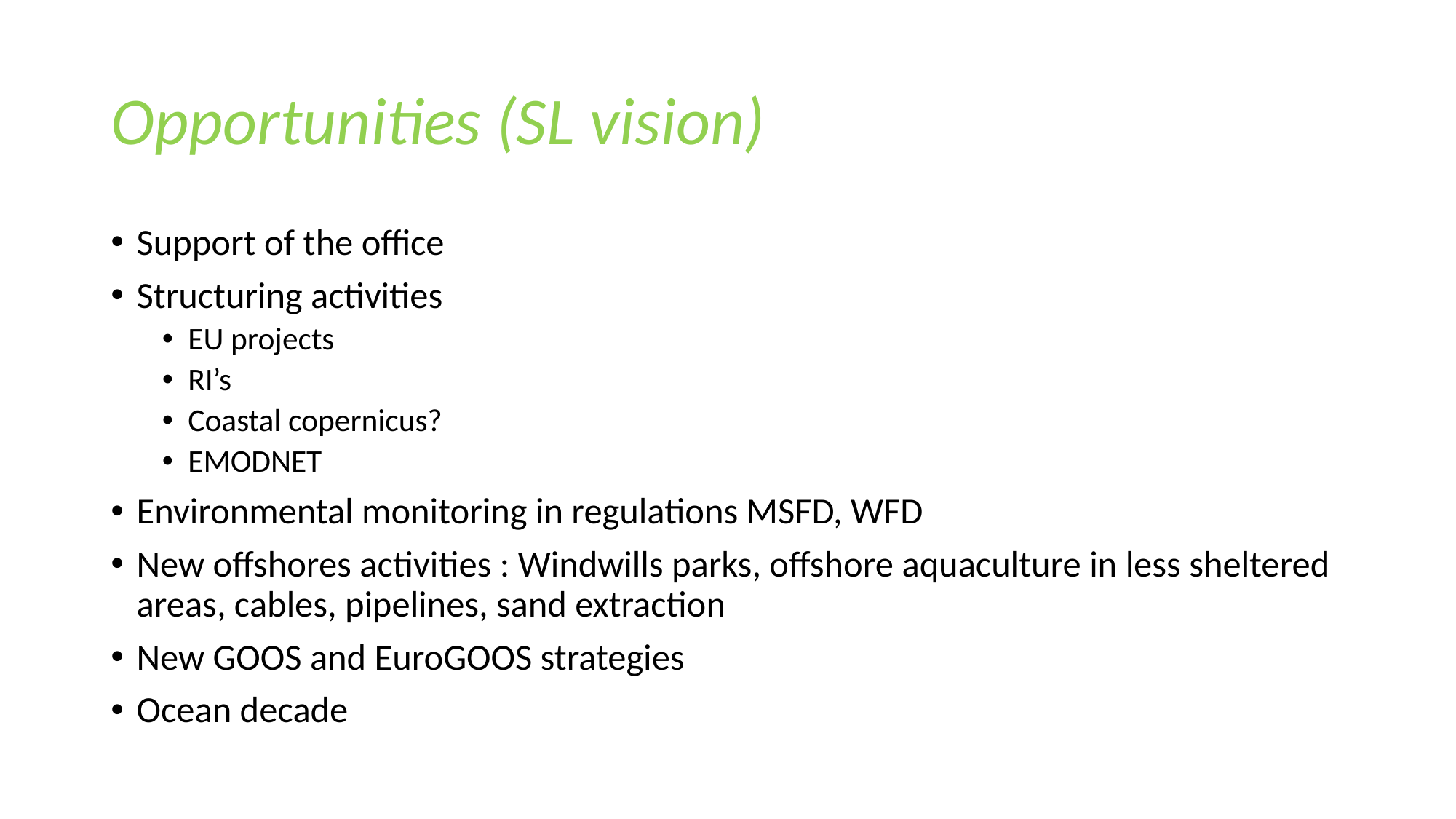

# Opportunities (SL vision)
Support of the office
Structuring activities
EU projects
RI’s
Coastal copernicus?
EMODNET
Environmental monitoring in regulations MSFD, WFD
New offshores activities : Windwills parks, offshore aquaculture in less sheltered areas, cables, pipelines, sand extraction
New GOOS and EuroGOOS strategies
Ocean decade